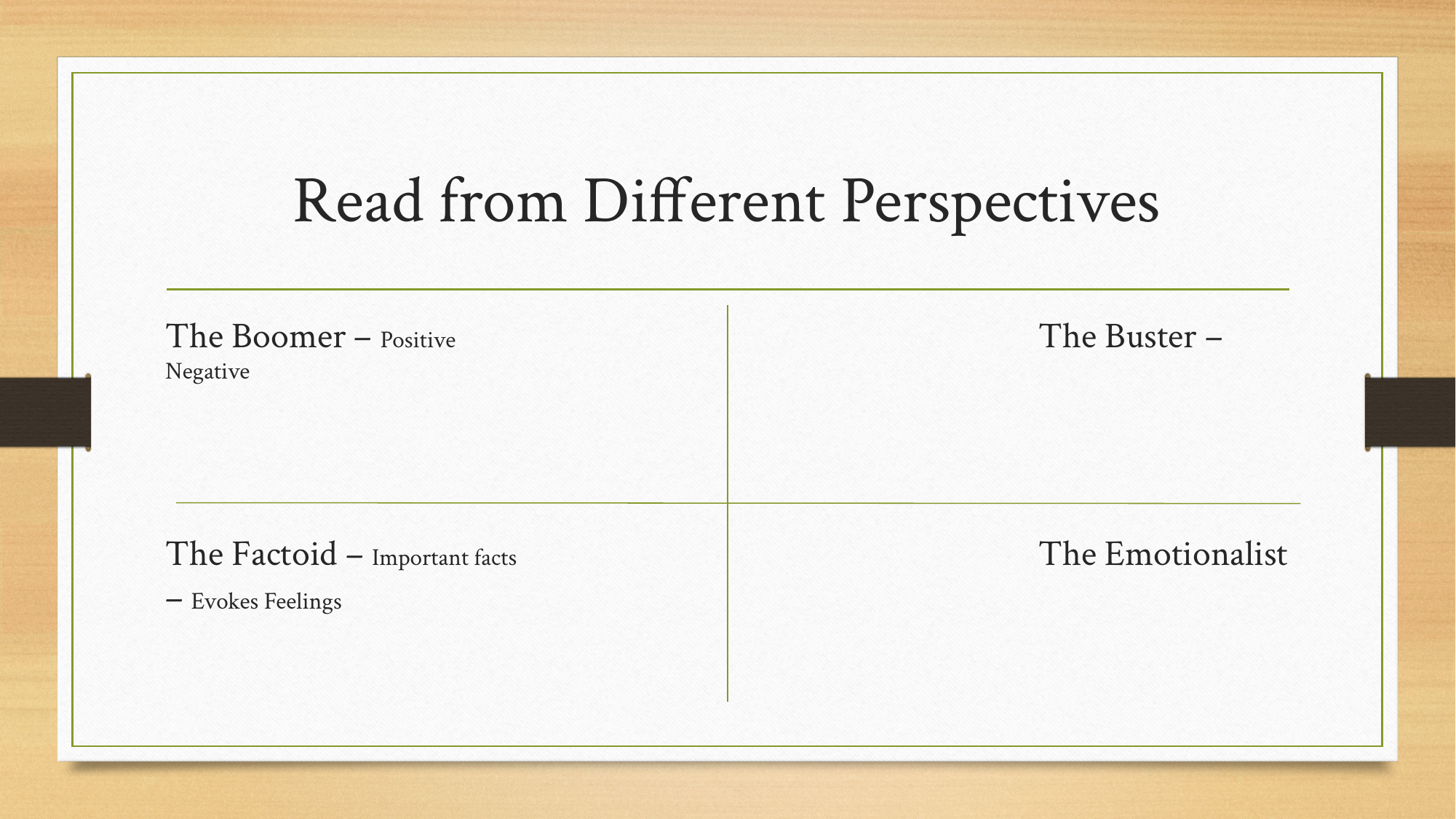

# Read from Different Perspectives
The Boomer – Positive						The Buster – Negative

The Factoid – Important facts					The Emotionalist – Evokes Feelings